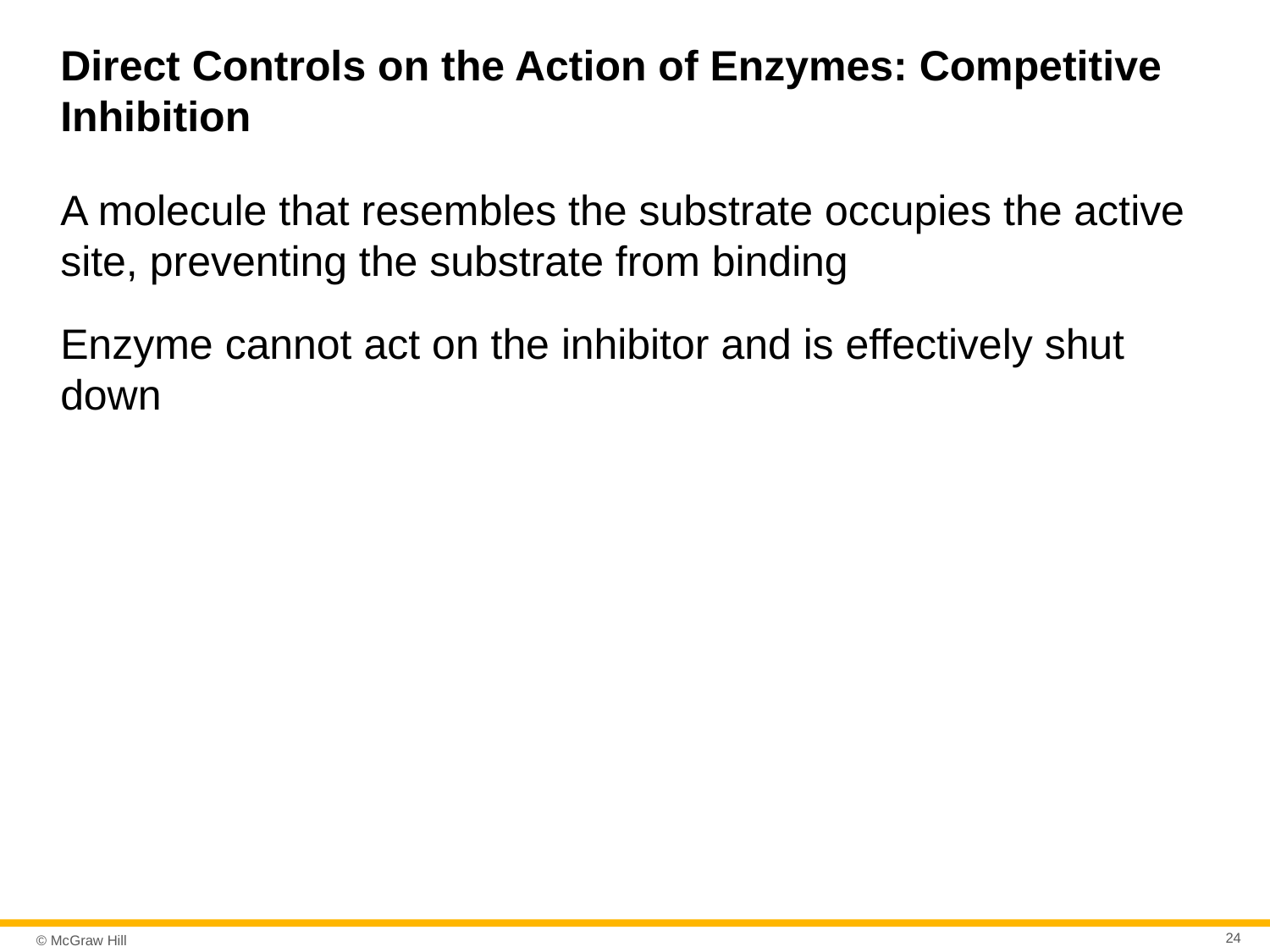

# Direct Controls on the Action of Enzymes: Competitive Inhibition
A molecule that resembles the substrate occupies the active site, preventing the substrate from binding
Enzyme cannot act on the inhibitor and is effectively shut down